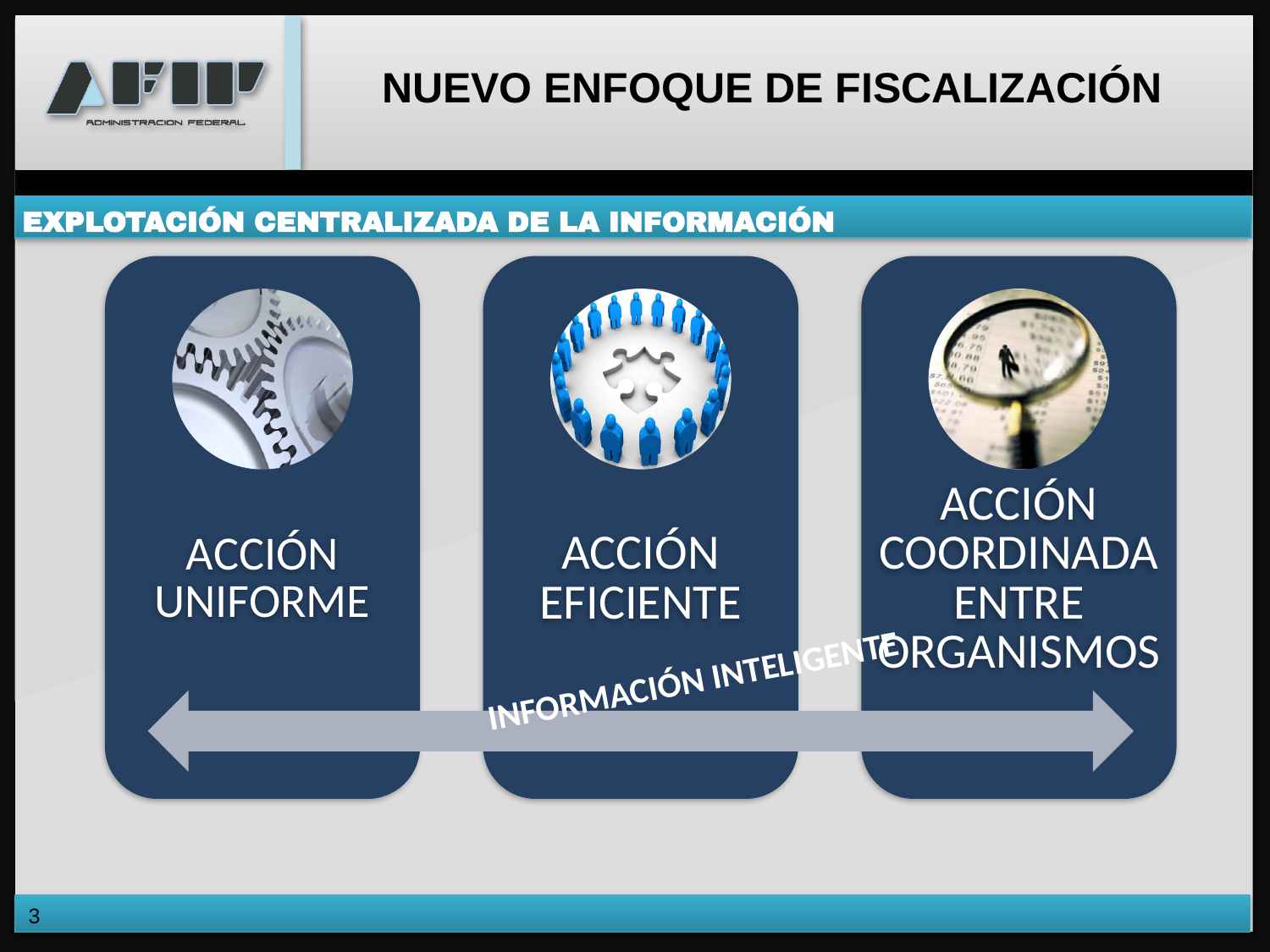

EXPLOTACIÓN CENTRALIZADA DE LA INFORMACIÓN
ACCIÓN UNIFORME

INFORMACIÓN INTELIGENTE
3